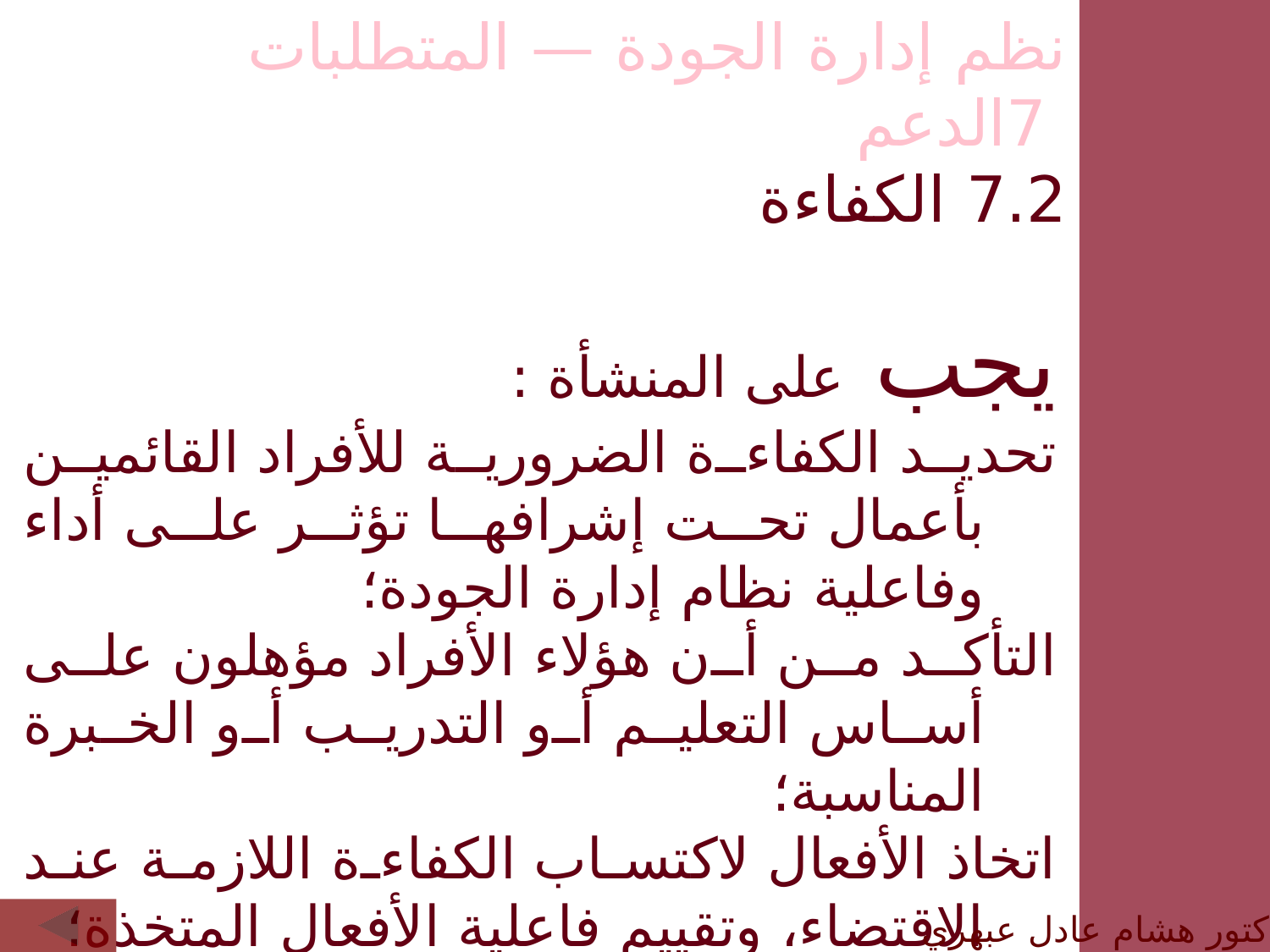

نظم إدارة الجودة — المتطلبات
 7الدعم
7.2 الكفاءة

يجب على المنشأة :
تحديد الكفاءة الضرورية للأفراد القائمين بأعمال تحت إشرافها تؤثر على أداء وفاعلية نظام إدارة الجودة؛
التأكد من أن هؤلاء الأفراد مؤهلون على أساس التعليم أو التدريب أو الخبرة المناسبة؛
اتخاذ الأفعال لاكتساب الكفاءة اللازمة عند الاقتضاء، وتقييم فاعلية الأفعال المتخذة؛
الاحتفاظ بالمعلومات الموثّقة المناسبة كبرهان على الكفاءة .

الدكتور هشام عادل عبهري